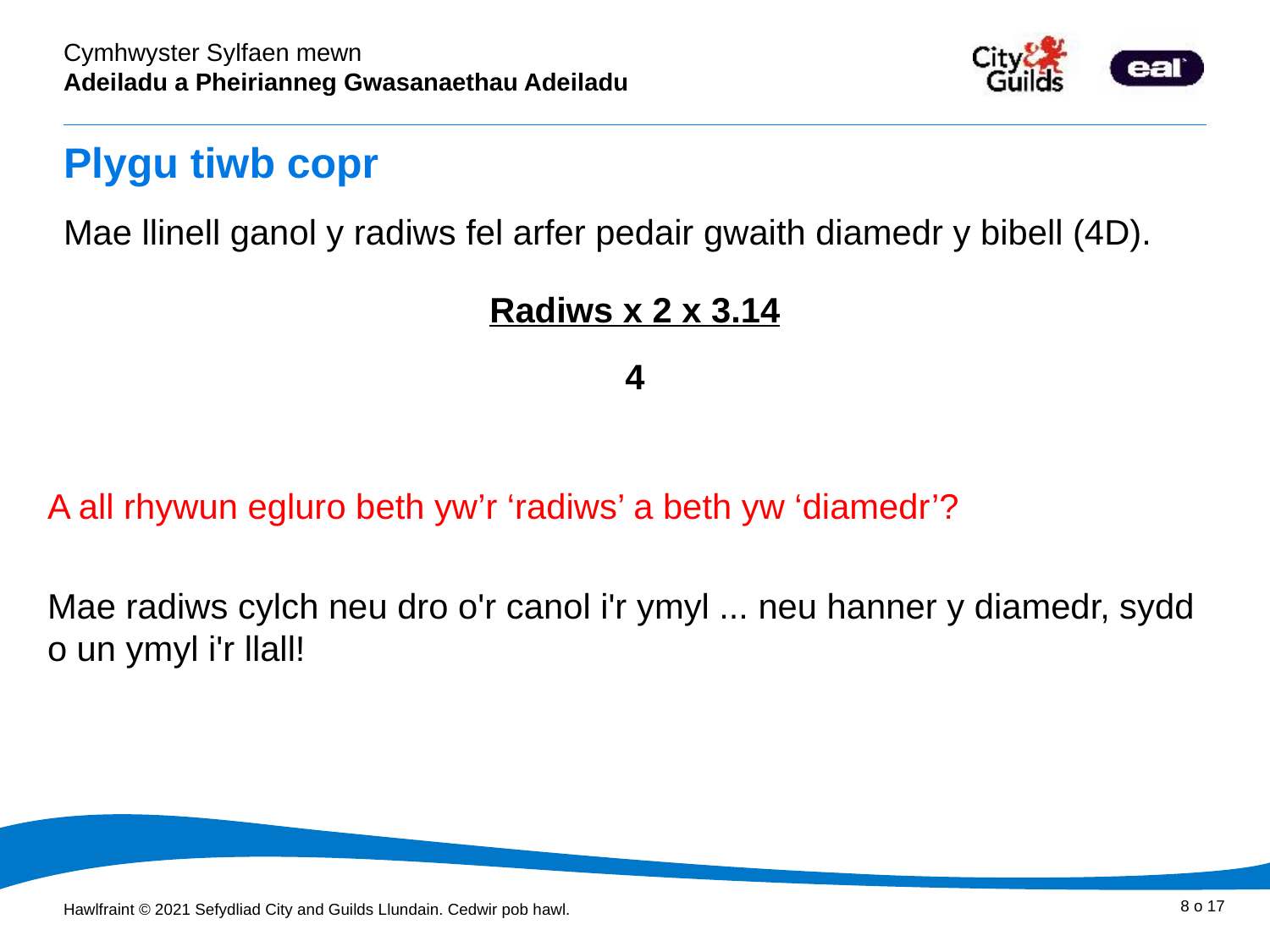

# Plygu tiwb copr
Mae llinell ganol y radiws fel arfer pedair gwaith diamedr y bibell (4D).
Radiws x 2 x 3.14
4

A all rhywun egluro beth yw’r ‘radiws’ a beth yw ‘diamedr’?
Mae radiws cylch neu dro o'r canol i'r ymyl ... neu hanner y diamedr, sydd o un ymyl i'r llall!